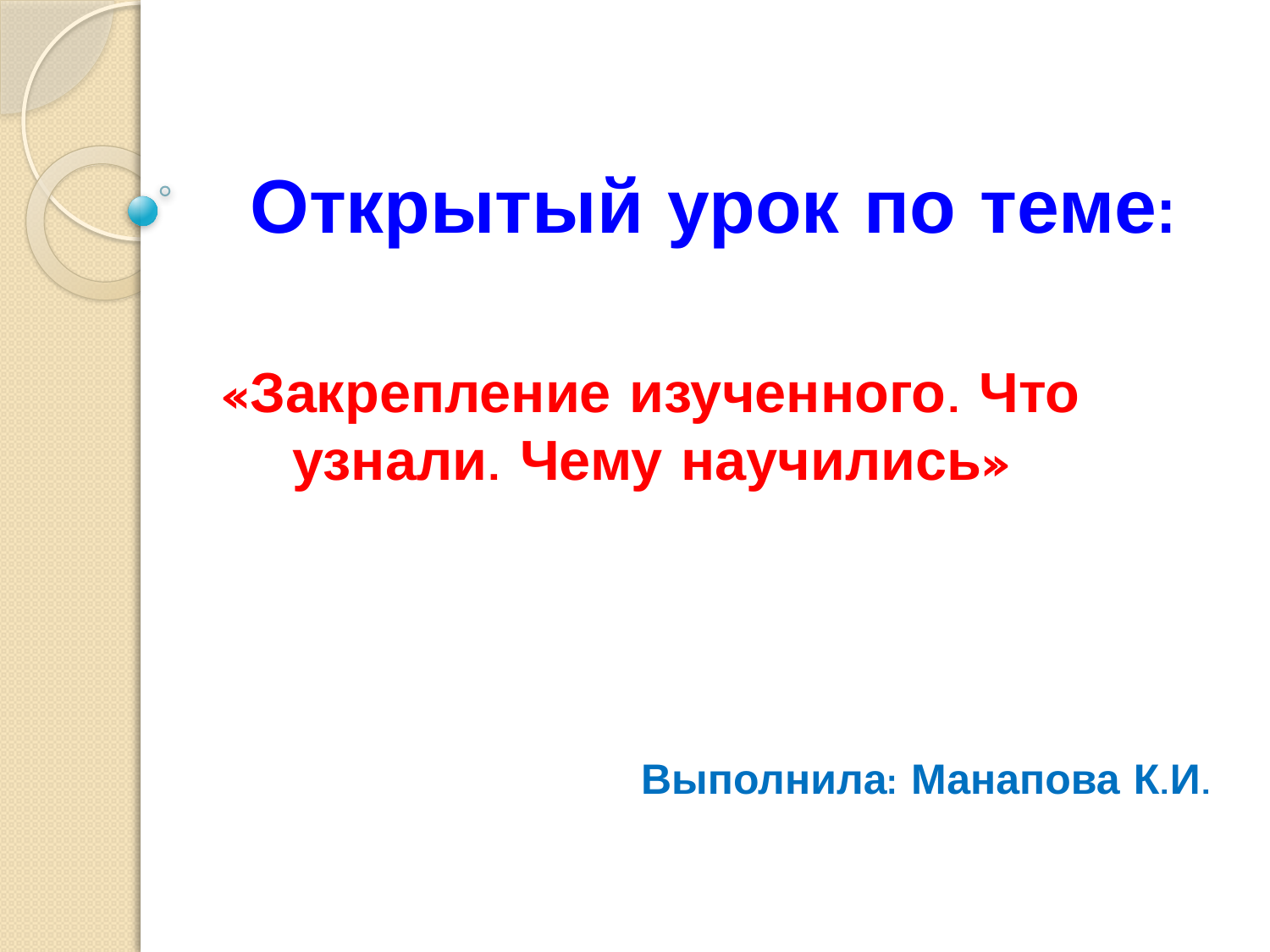

# Открытый урок по теме:
«Закрепление изученного. Что узнали. Чему научились»
Выполнила: Манапова К.И.